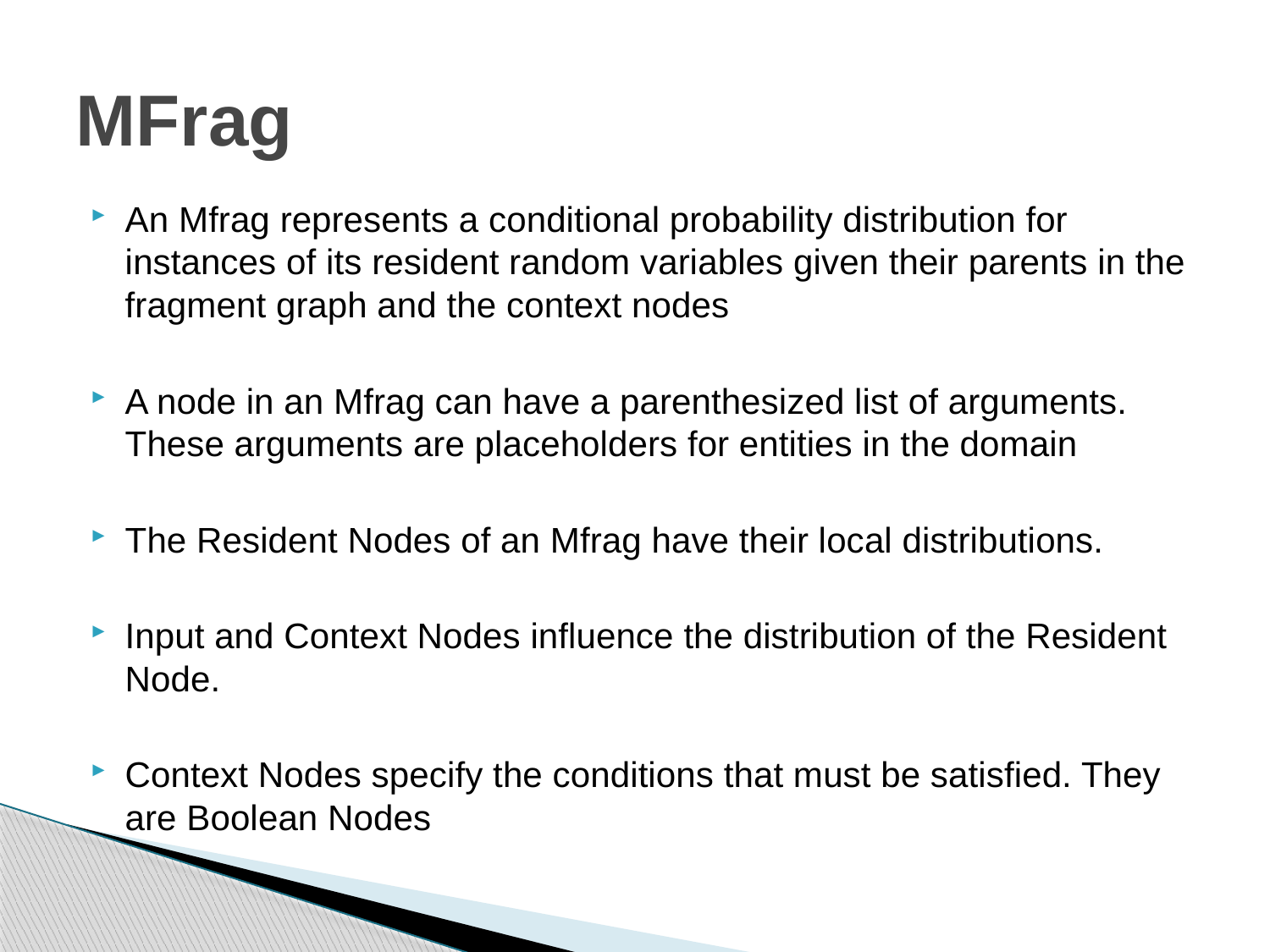

# MFrag
An Mfrag represents a conditional probability distribution for instances of its resident random variables given their parents in the fragment graph and the context nodes

A node in an Mfrag can have a parenthesized list of arguments. These arguments are placeholders for entities in the domain

The Resident Nodes of an Mfrag have their local distributions.

Input and Context Nodes influence the distribution of the Resident Node.

Context Nodes specify the conditions that must be satisfied. They are Boolean Nodes